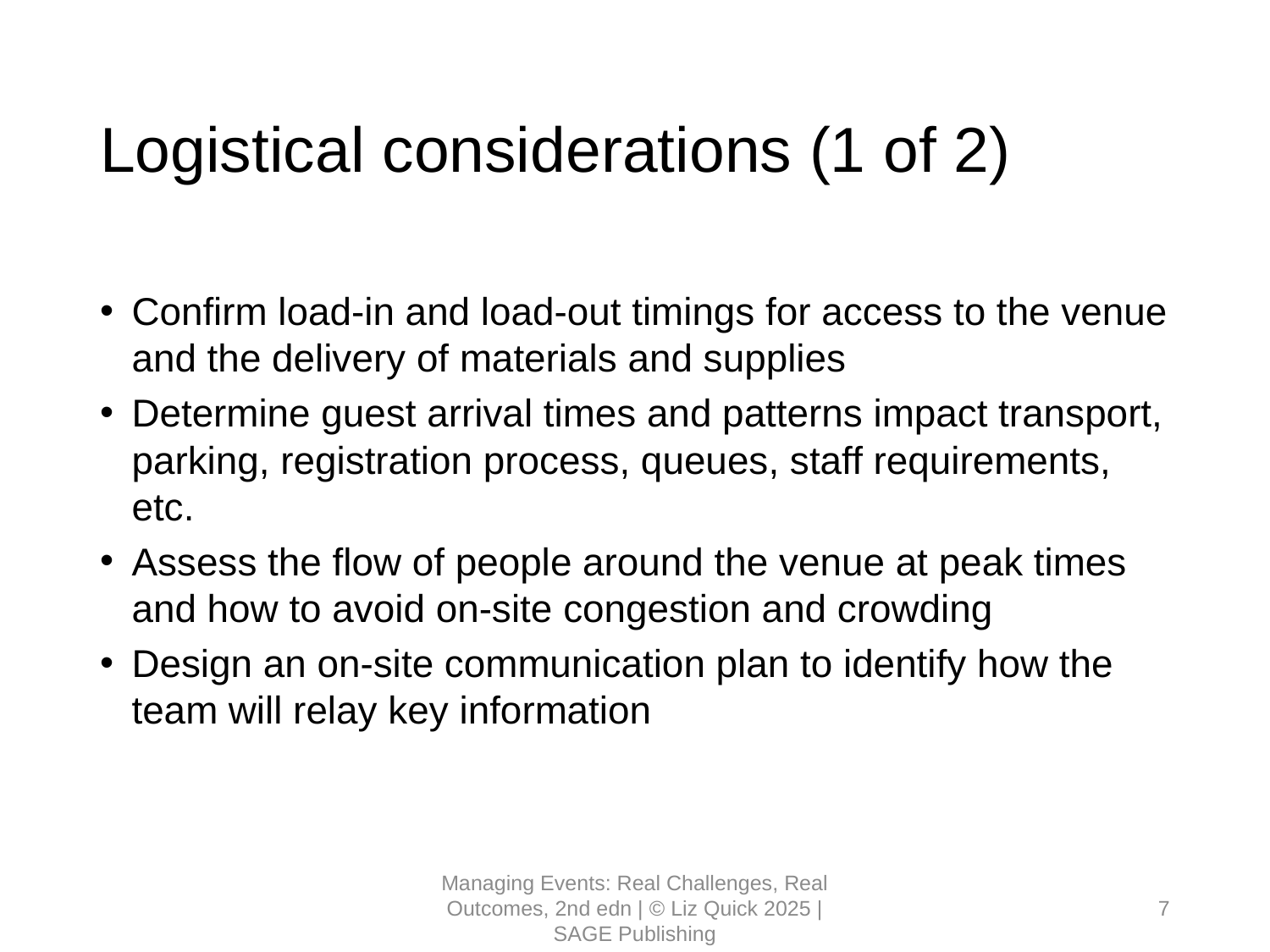

# Logistical considerations (1 of 2)
Confirm load-in and load-out timings for access to the venue and the delivery of materials and supplies
Determine guest arrival times and patterns impact transport, parking, registration process, queues, staff requirements, etc.
Assess the flow of people around the venue at peak times and how to avoid on-site congestion and crowding
Design an on-site communication plan to identify how the team will relay key information
Managing Events: Real Challenges, Real Outcomes, 2nd edn | © Liz Quick 2025 | SAGE Publishing
7